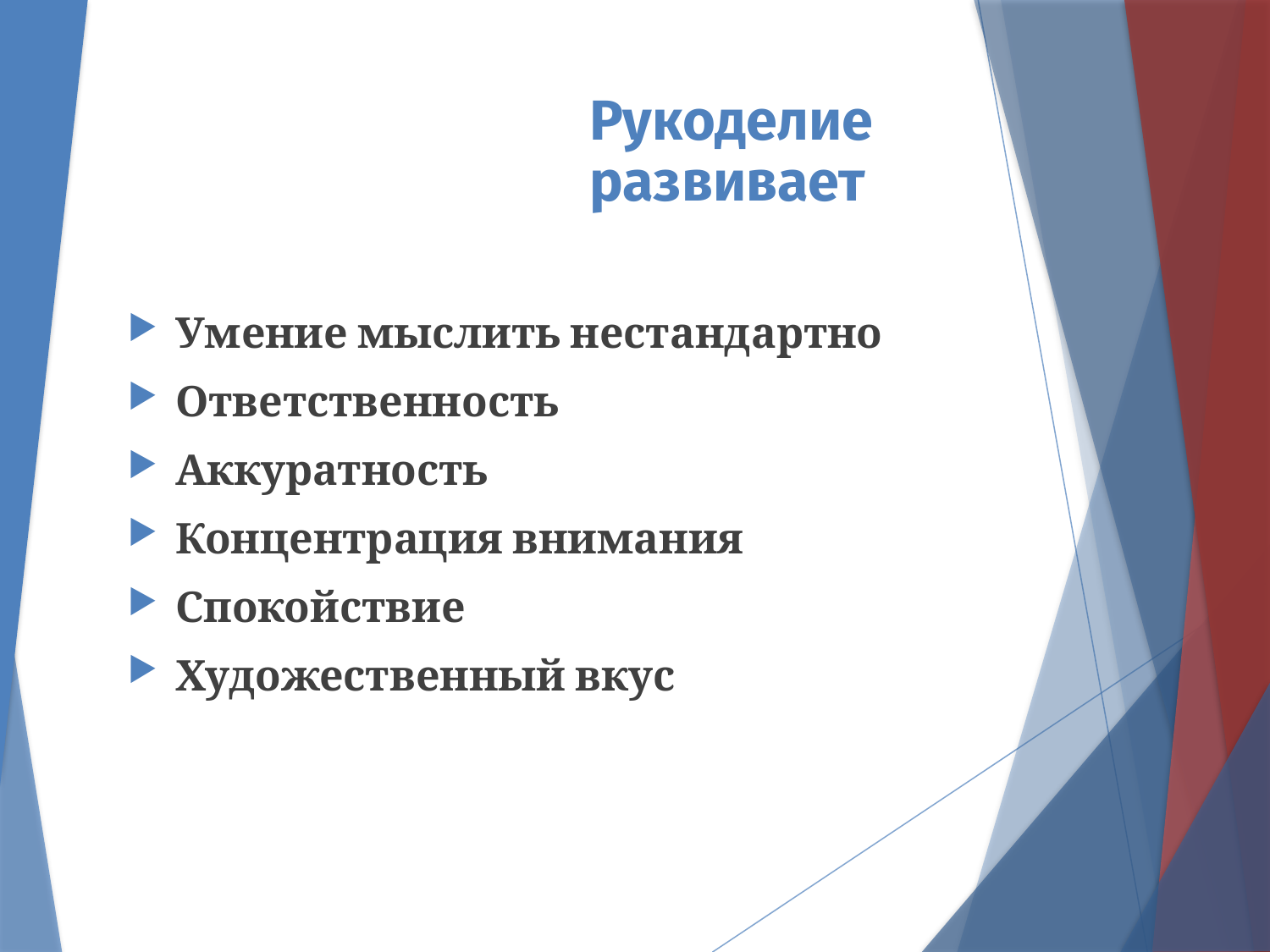

# Рукоделие развивает
Умение мыслить нестандартно
Ответственность
Аккуратность
Концентрация внимания
Спокойствие
Художественный вкус